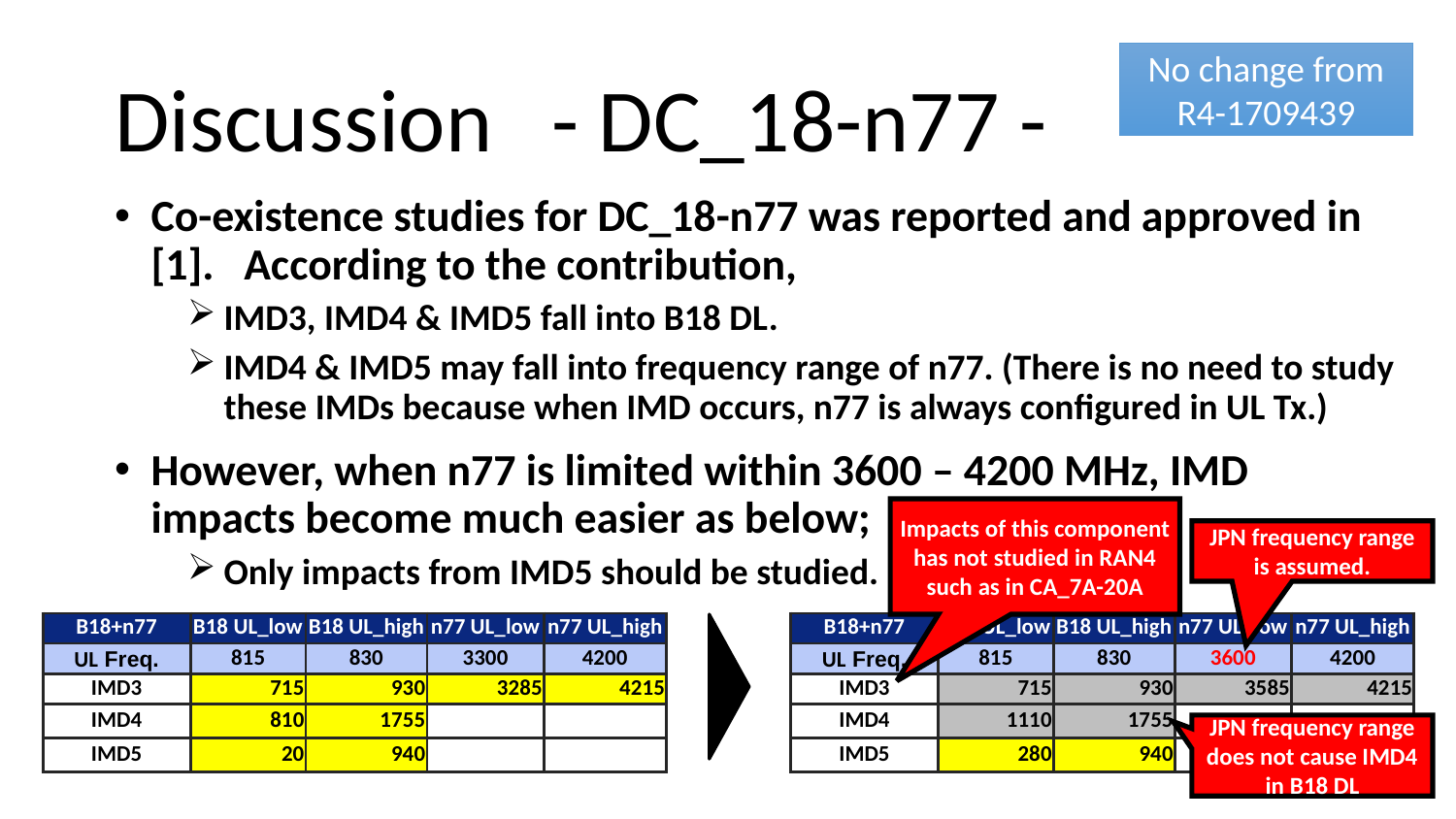

# Discussion	- DC_18-n77 -
No change from R4-1709439
Co-existence studies for DC_18-n77 was reported and approved in [1].   According to the contribution,
IMD3, IMD4 & IMD5 fall into B18 DL.
IMD4 & IMD5 may fall into frequency range of n77. (There is no need to study these IMDs because when IMD occurs, n77 is always configured in UL Tx.)
However, when n77 is limited within 3600 – 4200 MHz, IMD impacts become much easier as below;
Only impacts from IMD5 should be studied.

Impacts of this component has not studied in RAN4 such as in CA_7A-20A
JPN frequency range is assumed.
| B18+n77 | B18 UL\_low | B18 UL\_high | n77 UL\_low | n77 UL\_high |
| --- | --- | --- | --- | --- |
| UL Freq. | 815 | 830 | 3300 | 4200 |
| IMD3 | 715 | 930 | 3285 | 4215 |
| IMD4 | 810 | 1755 |  |  |
| IMD5 | 20 | 940 |  |  |
| B18+n77 | B18 UL\_low | B18 UL\_high | n77 UL\_low | n77 UL\_high |
| --- | --- | --- | --- | --- |
| UL Freq. | 815 | 830 | 3600 | 4200 |
| IMD3 | 715 | 930 | 3585 | 4215 |
| IMD4 | 1110 | 1755 |  |  |
| IMD5 | 280 | 940 |  |  |

JPN frequency range does not cause IMD4 in B18 DL
4